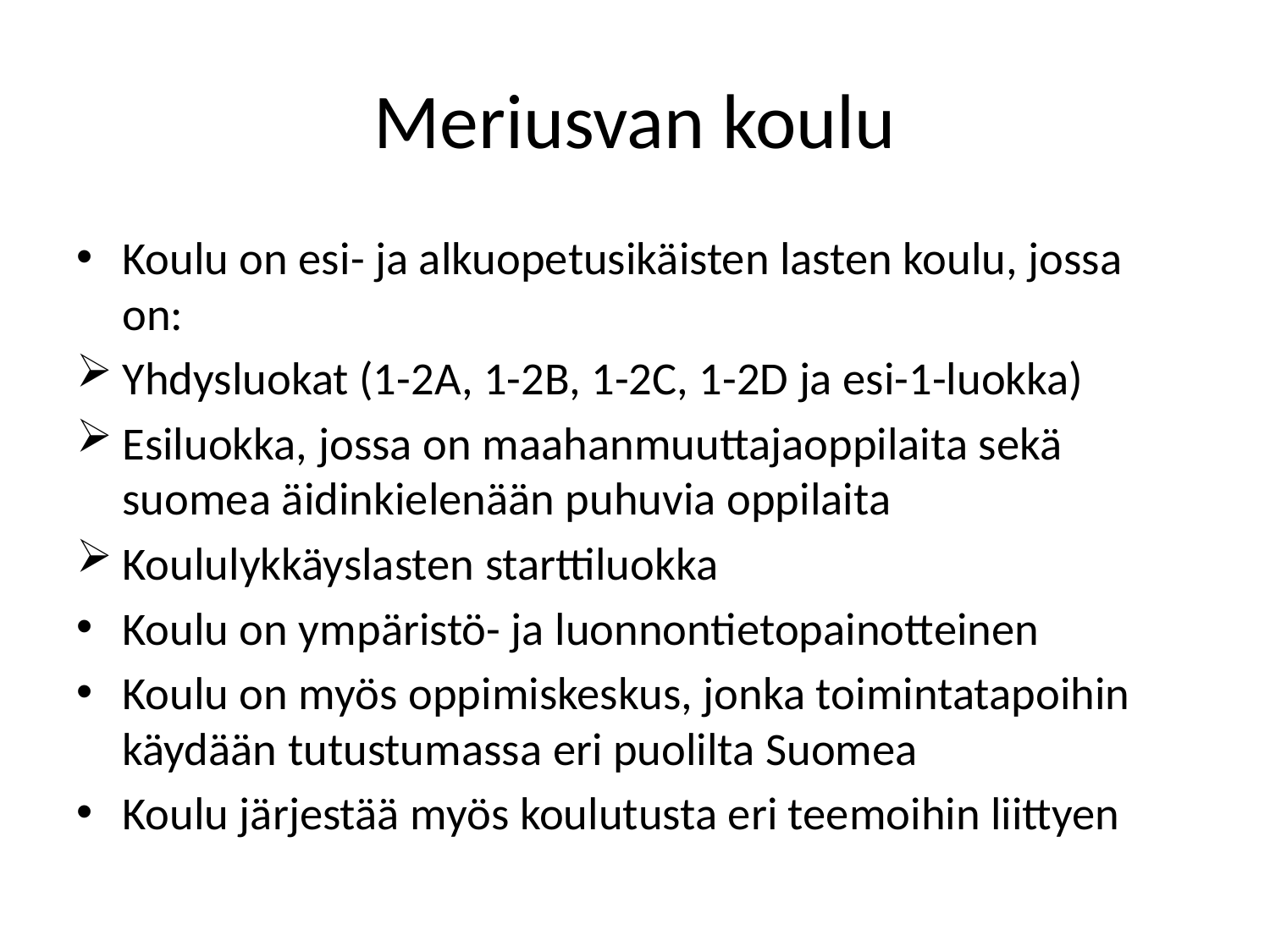

# Meriusvan koulu
Koulu on esi- ja alkuopetusikäisten lasten koulu, jossa on:
Yhdysluokat (1-2A, 1-2B, 1-2C, 1-2D ja esi-1-luokka)
Esiluokka, jossa on maahanmuuttajaoppilaita sekä suomea äidinkielenään puhuvia oppilaita
Koululykkäyslasten starttiluokka
Koulu on ympäristö- ja luonnontietopainotteinen
Koulu on myös oppimiskeskus, jonka toimintatapoihin käydään tutustumassa eri puolilta Suomea
Koulu järjestää myös koulutusta eri teemoihin liittyen